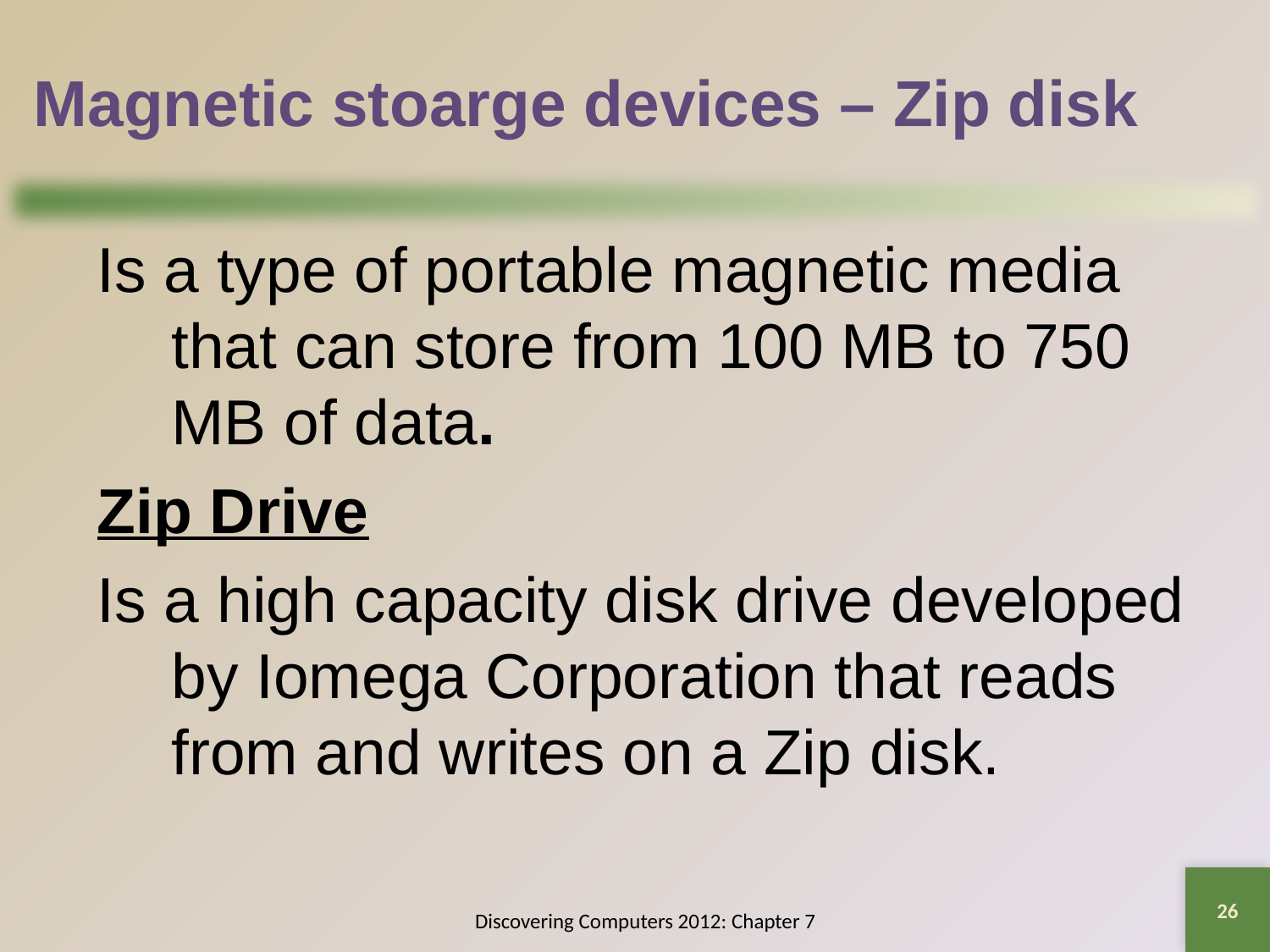

# Magnetic stoarge devices – Zip disk
Is a type of portable magnetic media that can store from 100 MB to 750 MB of data.
Zip Drive
Is a high capacity disk drive developed by Iomega Corporation that reads from and writes on a Zip disk.

26

Discovering Computers 2012: Chapter 7